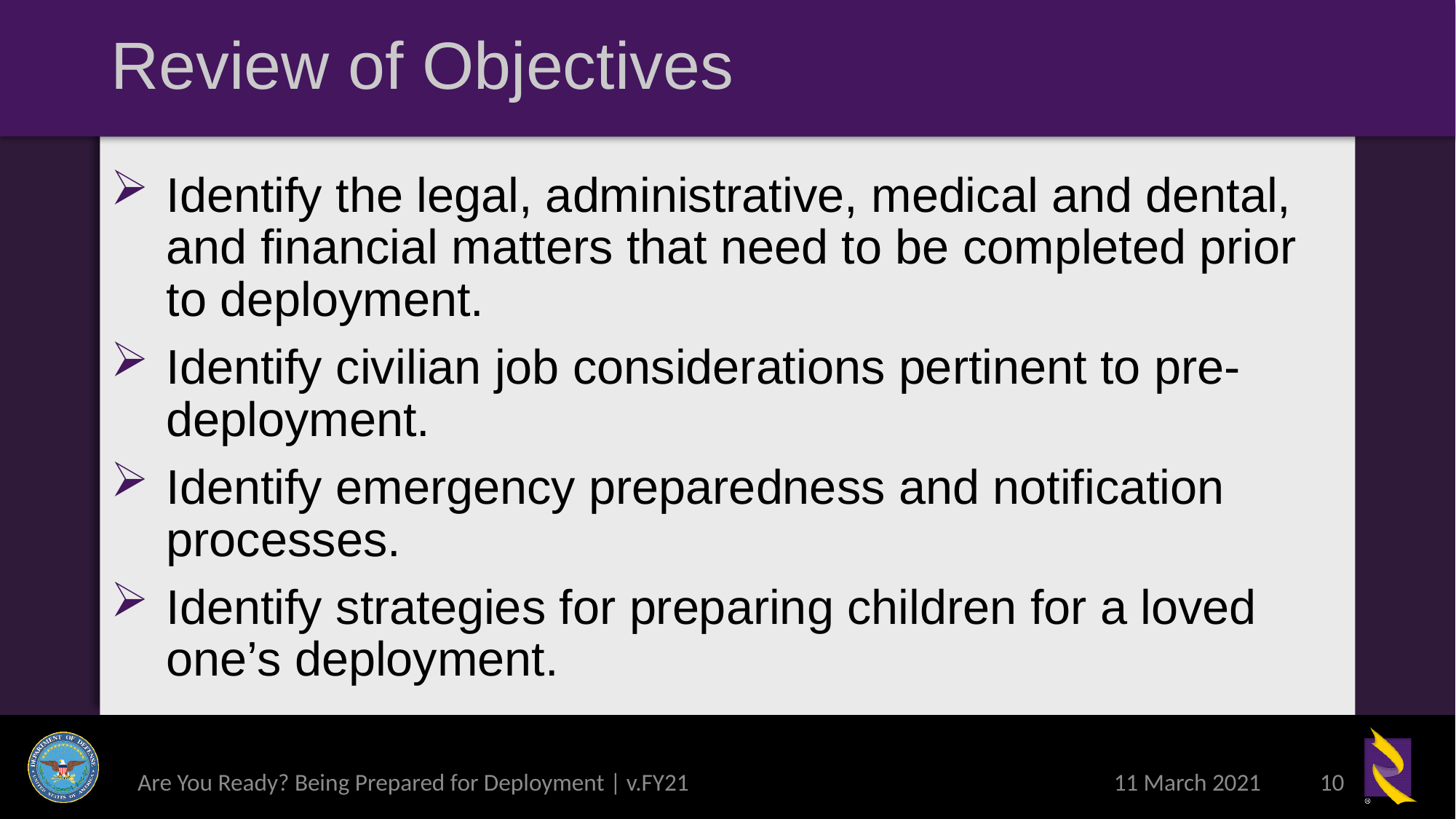

# Review of Objectives
Identify the legal, administrative, medical and dental, and financial matters that need to be completed prior to deployment.
Identify civilian job considerations pertinent to pre-deployment.
Identify emergency preparedness and notification processes.
Identify strategies for preparing children for a loved one’s deployment.
Are You Ready? Being Prepared for Deployment | v.FY21
11 March 2021
10